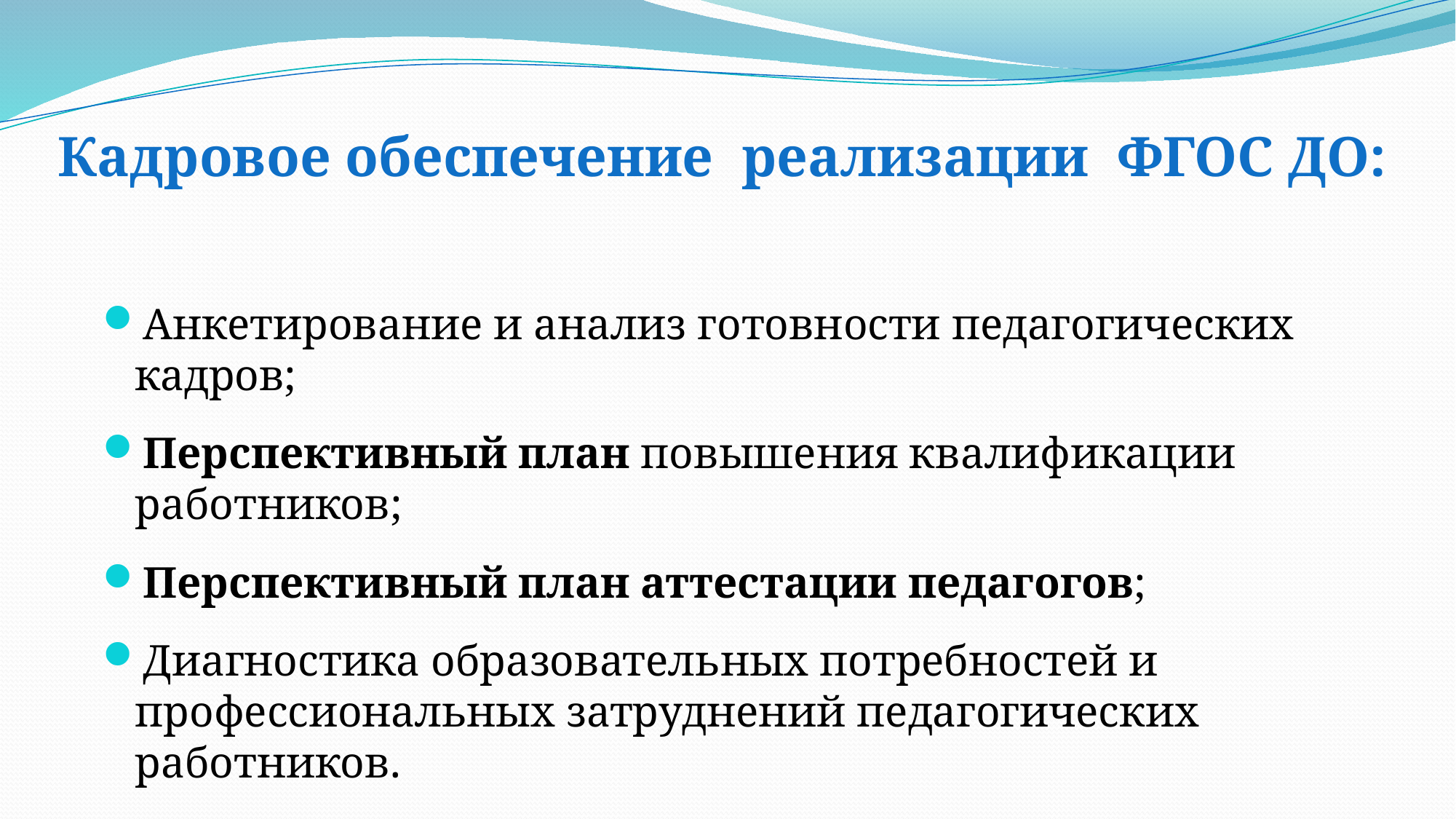

Кадровое обеспечение  реализации  ФГОС ДО:

Анкетирование и анализ готовности педагогических кадров;
Перспективный план повышения квалификации работников;
Перспективный план аттестации педагогов;
Диагностика образовательных потребностей и профессиональных затруднений педагогических работников.